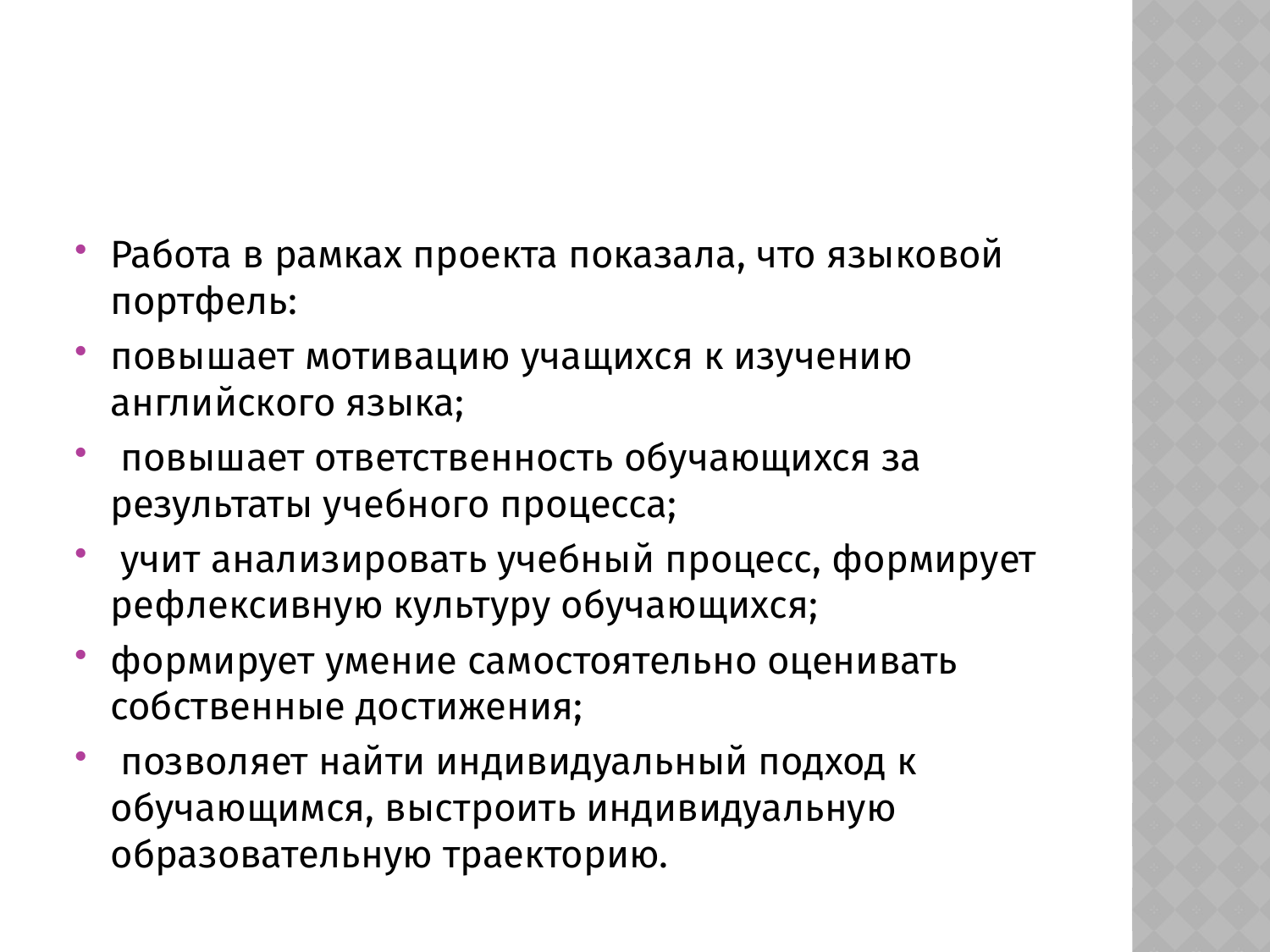

#
Работа в рамках проекта показала, что языковой портфель:
повышает мотивацию учащихся к изучению английского языка;
 повышает ответственность обучающихся за результаты учебного процесса;
 учит анализировать учебный процесс, формирует рефлексивную культуру обучающихся;
формирует умение самостоятельно оценивать собственные достижения;
 позволяет найти индивидуальный подход к обучающимся, выстроить индивидуальную образовательную траекторию.